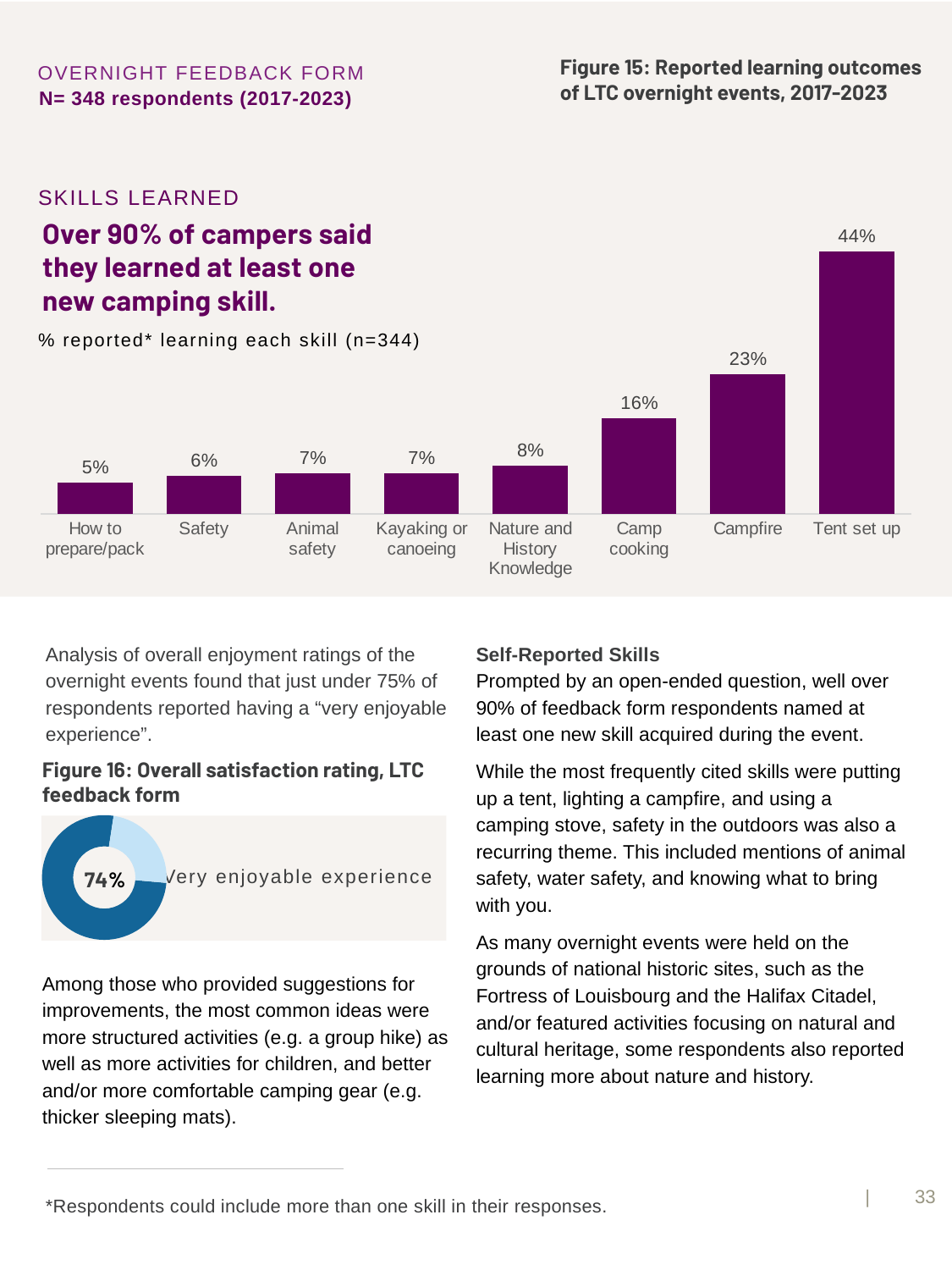

OVERNIGHT FEEDBACK FORM
N= 348 respondents (2017-2023)
Figure 15: Reported learning outcomes of LTC overnight events, 2017-2023
SKILLS LEARNED
Over 90% of campers said they learned at least one new camping skill.
% reported* learning each skill (n=344)

### Chart

| Category |  |
|---|---|
| How to prepare/pack | 0.05221932114882506 |
| Safety | 0.06266318537859007 |
| Animal safety | 0.06788511749347259 |
| Kayaking or canoeing | 0.06788511749347259 |
| Nature and History Knowledge | 0.08 |
| Camp cooking | 0.15926892950391644 |
| Campfire | 0.23237597911227154 |
| Tent set up | 0.4360313315926893 |
Analysis of overall enjoyment ratings of the overnight events found that just under 75% of respondents reported having a “very enjoyable experience”.
Self-Reported Skills
Prompted by an open-ended question, well over 90% of feedback form respondents named at least one new skill acquired during the event.
While the most frequently cited skills were putting up a tent, lighting a campfire, and using a camping stove, safety in the outdoors was also a recurring theme. This included mentions of animal safety, water safety, and knowing what to bring with you.
As many overnight events were held on the grounds of national historic sites, such as the Fortress of Louisbourg and the Halifax Citadel, and/or featured activities focusing on natural and cultural heritage, some respondents also reported learning more about nature and history.
Figure 16: Overall satisfaction rating, LTC feedback form

### Chart

| Category |  |
|---|---|
| Very Enjoyable | 0.76 |
| Other | 0.24 |
Very enjoyable experience
74%

Among those who provided suggestions for improvements, the most common ideas were more structured activities (e.g. a group hike) as well as more activities for children, and better and/or more comfortable camping gear (e.g. thicker sleeping mats).
*Respondents could include more than one skill in their responses.